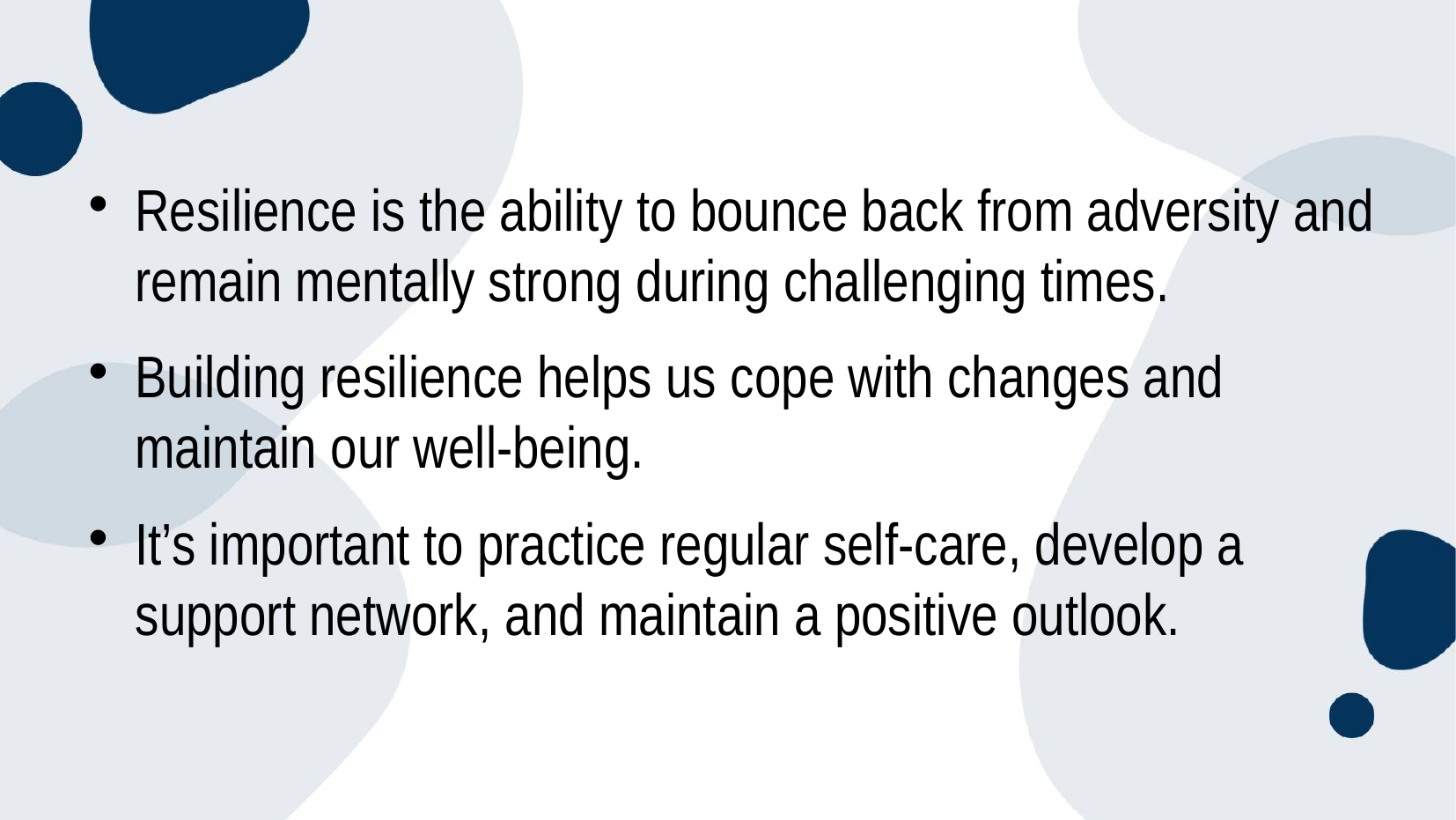

#
Resilience is the ability to bounce back from adversity and remain mentally strong during challenging times.
Building resilience helps us cope with changes and maintain our well-being.
It’s important to practice regular self-care, develop a support network, and maintain a positive outlook.